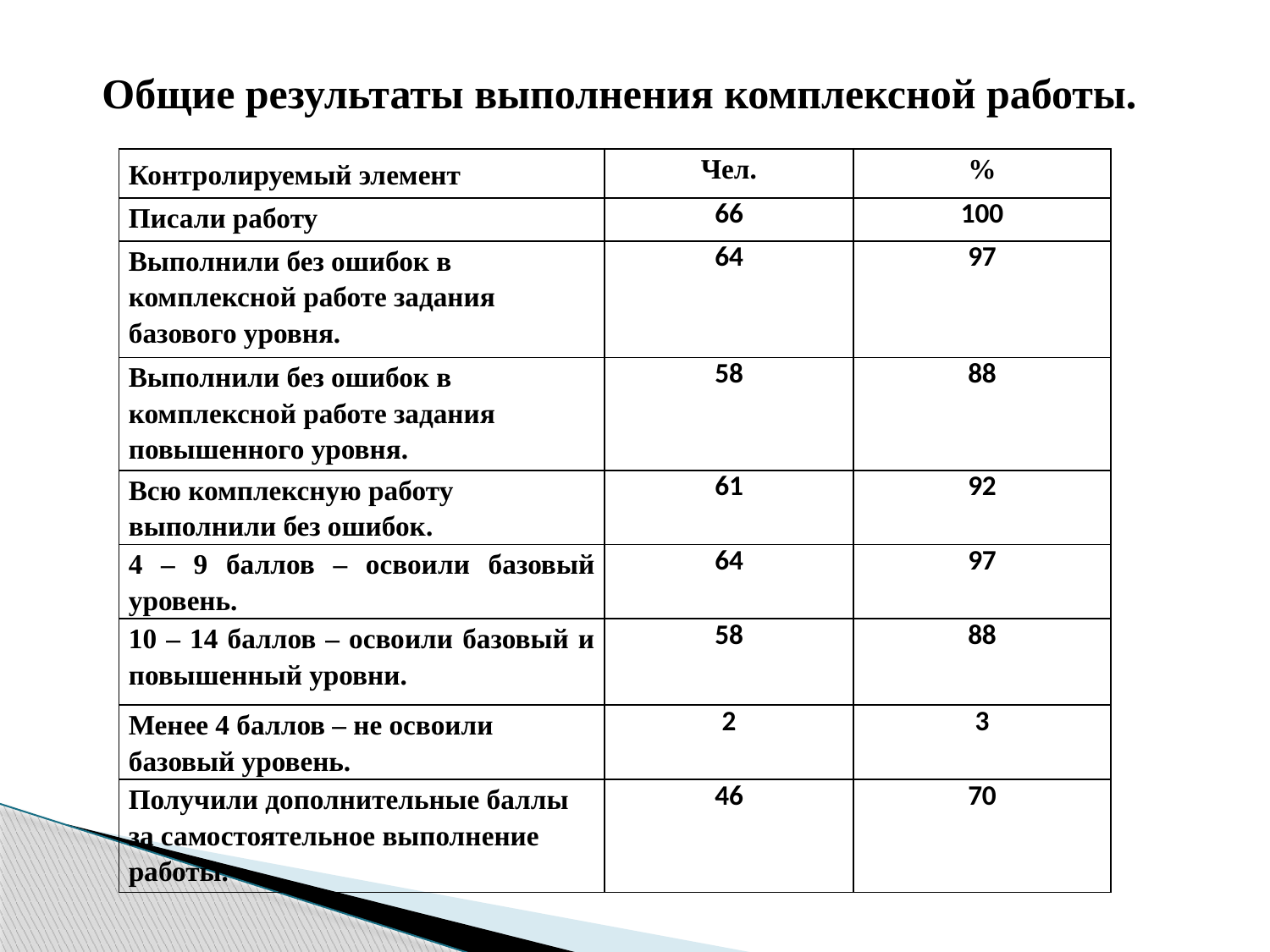

Общие результаты выполнения комплексной работы.
| Контролируемый элемент | Чел. | % |
| --- | --- | --- |
| Писали работу | 66 | 100 |
| Выполнили без ошибок в комплексной работе задания базового уровня. | 64 | 97 |
| Выполнили без ошибок в комплексной работе задания повышенного уровня. | 58 | 88 |
| Всю комплексную работу выполнили без ошибок. | 61 | 92 |
| 4 – 9 баллов – освоили базовый уровень. | 64 | 97 |
| 10 – 14 баллов – освоили базовый и повышенный уровни. | 58 | 88 |
| Менее 4 баллов – не освоили базовый уровень. | 2 | 3 |
| Получили дополнительные баллы за самостоятельное выполнение работы. | 46 | 70 |